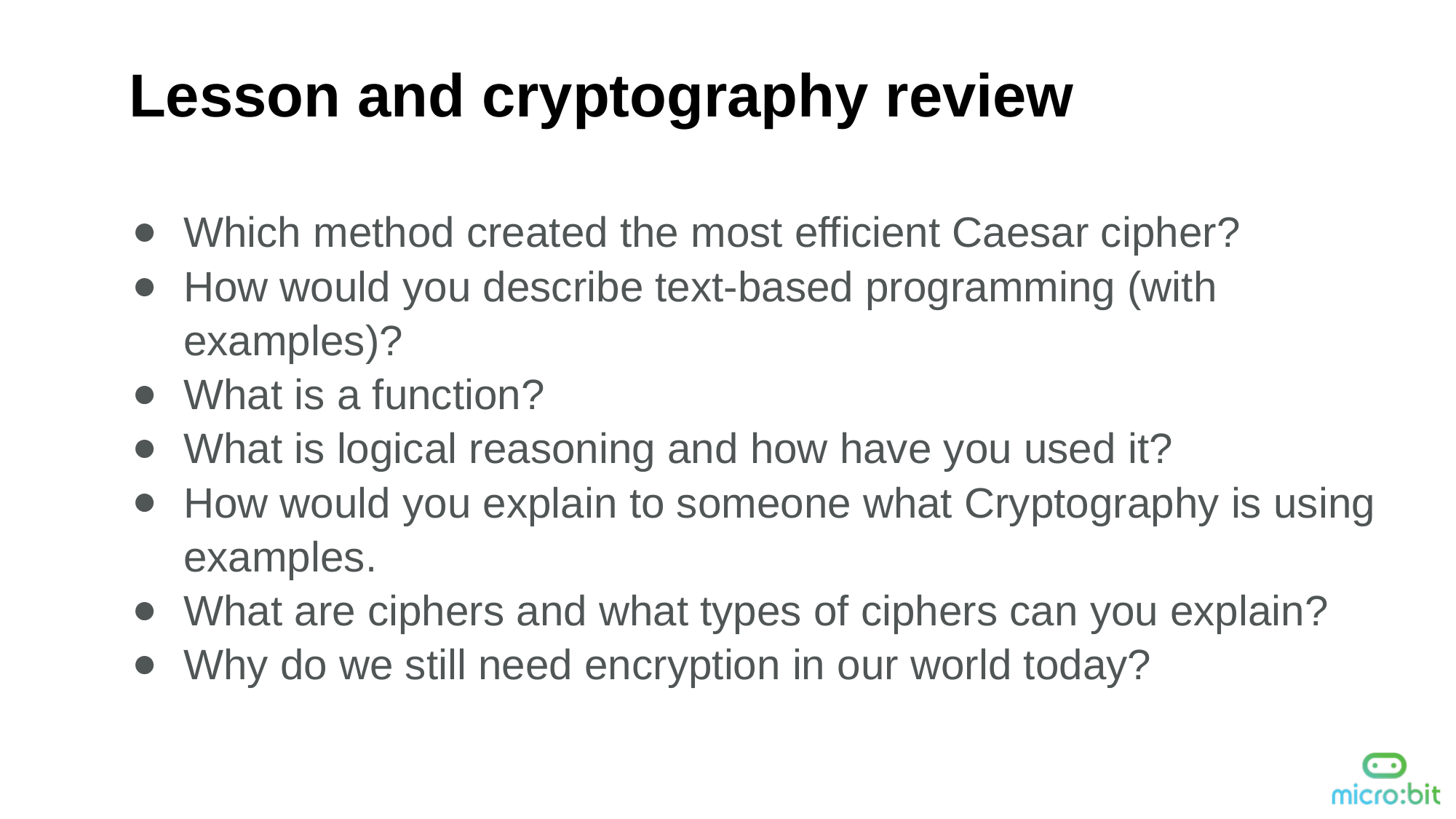

Lesson and cryptography review
Which method created the most efficient Caesar cipher?
How would you describe text-based programming (with examples)?
What is a function?
What is logical reasoning and how have you used it?
How would you explain to someone what Cryptography is using examples.
What are ciphers and what types of ciphers can you explain?
Why do we still need encryption in our world today?